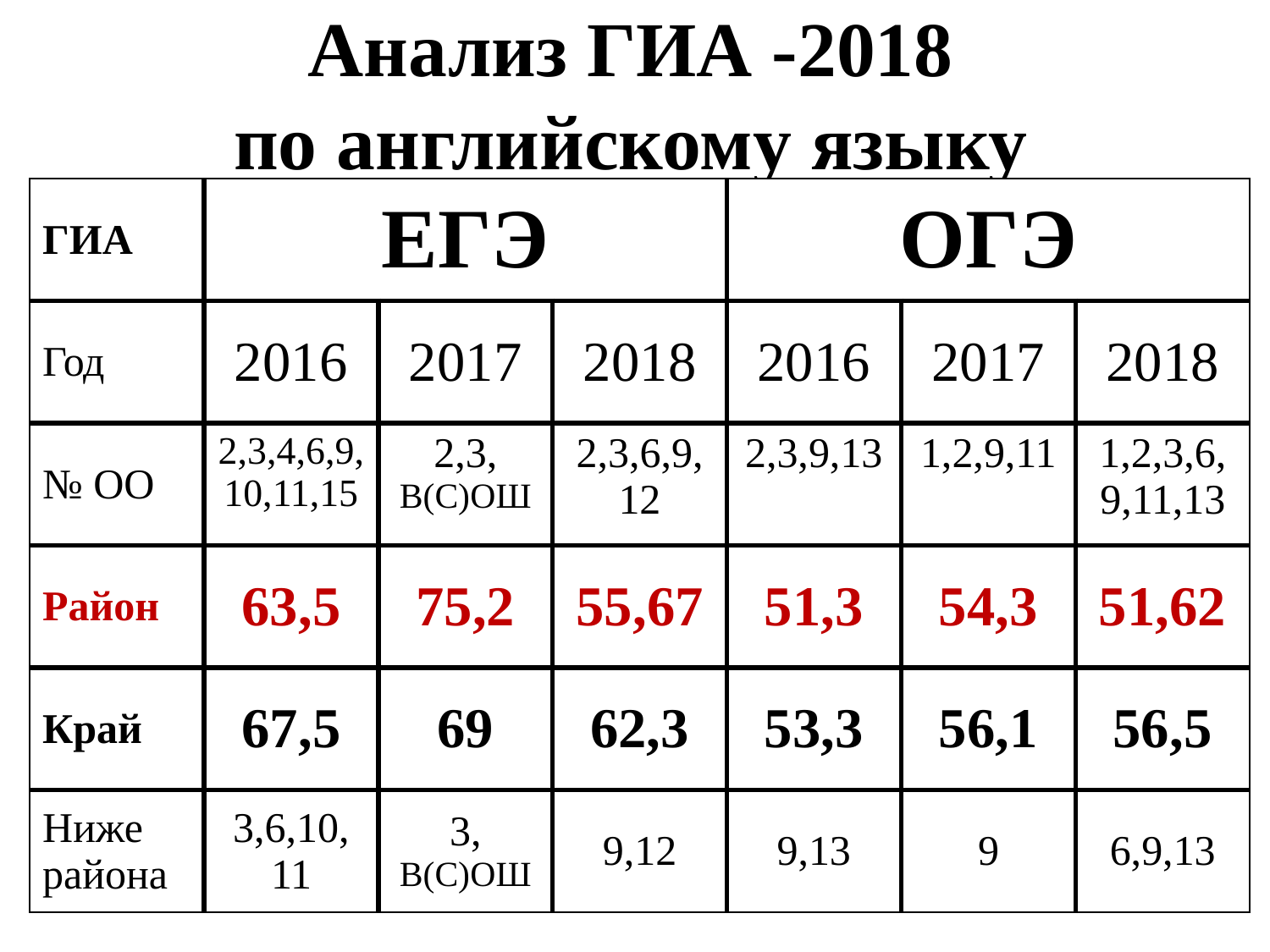

# Анализ ГИА -2018 по английскому языку
| ГИА | ЕГЭ |  |  | ОГЭ |  |  |
| --- | --- | --- | --- | --- | --- | --- |
| Год | 2016 | 2017 | 2018 | 2016 | 2017 | 2018 |
| № ОО | 2,3,4,6,9,10,11,15 | 2,3, В(С)ОШ | 2,3,6,9, 12 | 2,3,9,13 | 1,2,9,11 | 1,2,3,6, 9,11,13 |
| Район | 63,5 | 75,2 | 55,67 | 51,3 | 54,3 | 51,62 |
| Край | 67,5 | 69 | 62,3 | 53,3 | 56,1 | 56,5 |
| Ниже района | 3,6,10, 11 | 3, В(С)ОШ | 9,12 | 9,13 | 9 | 6,9,13 |